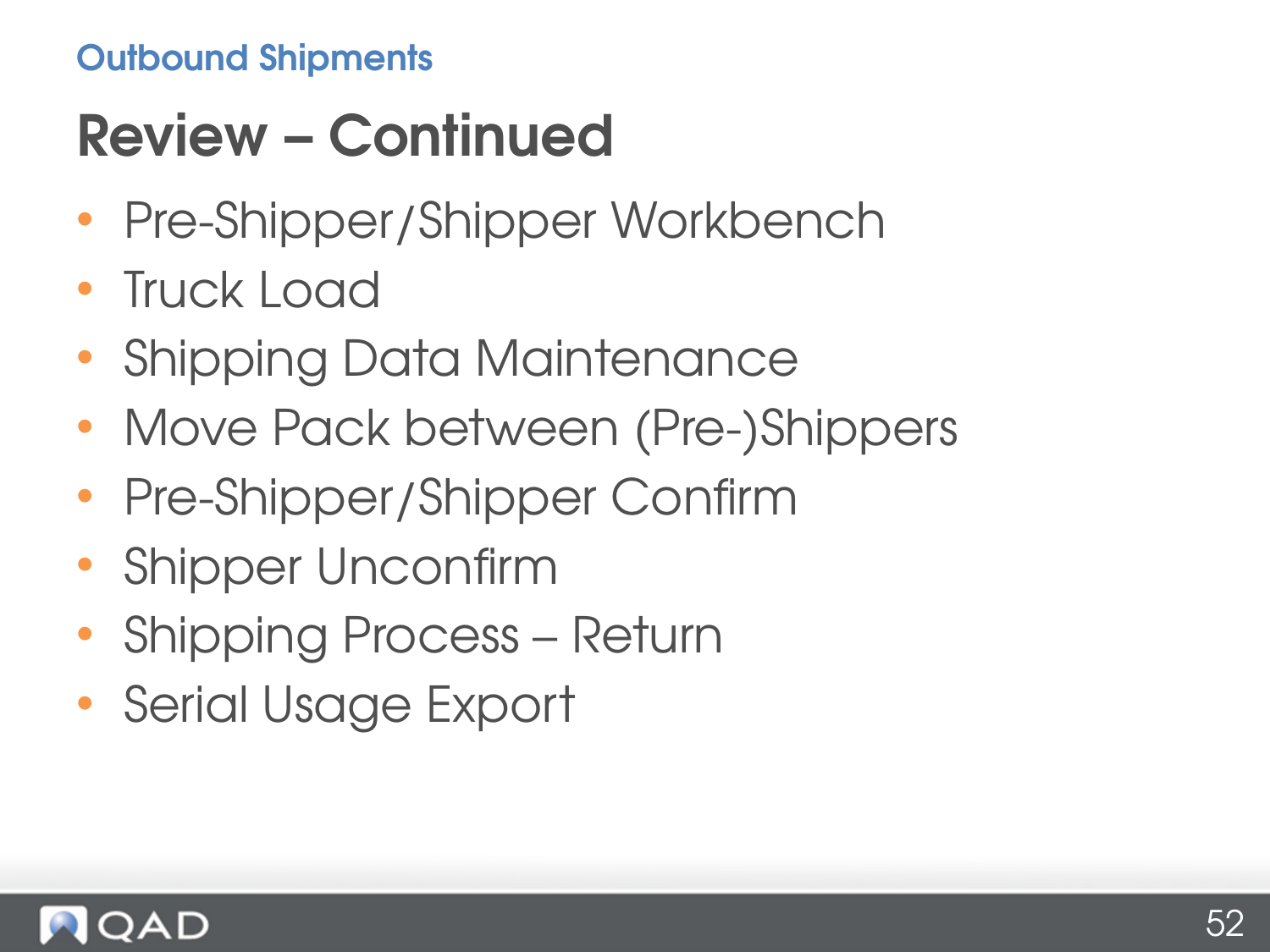

Outbound Shipments
# Review – Continued
Pre-Shipper/Shipper Workbench
Truck Load
Shipping Data Maintenance
Move Pack between (Pre-)Shippers
Pre-Shipper/Shipper Confirm
Shipper Unconfirm
Shipping Process – Return
Serial Usage Export

52